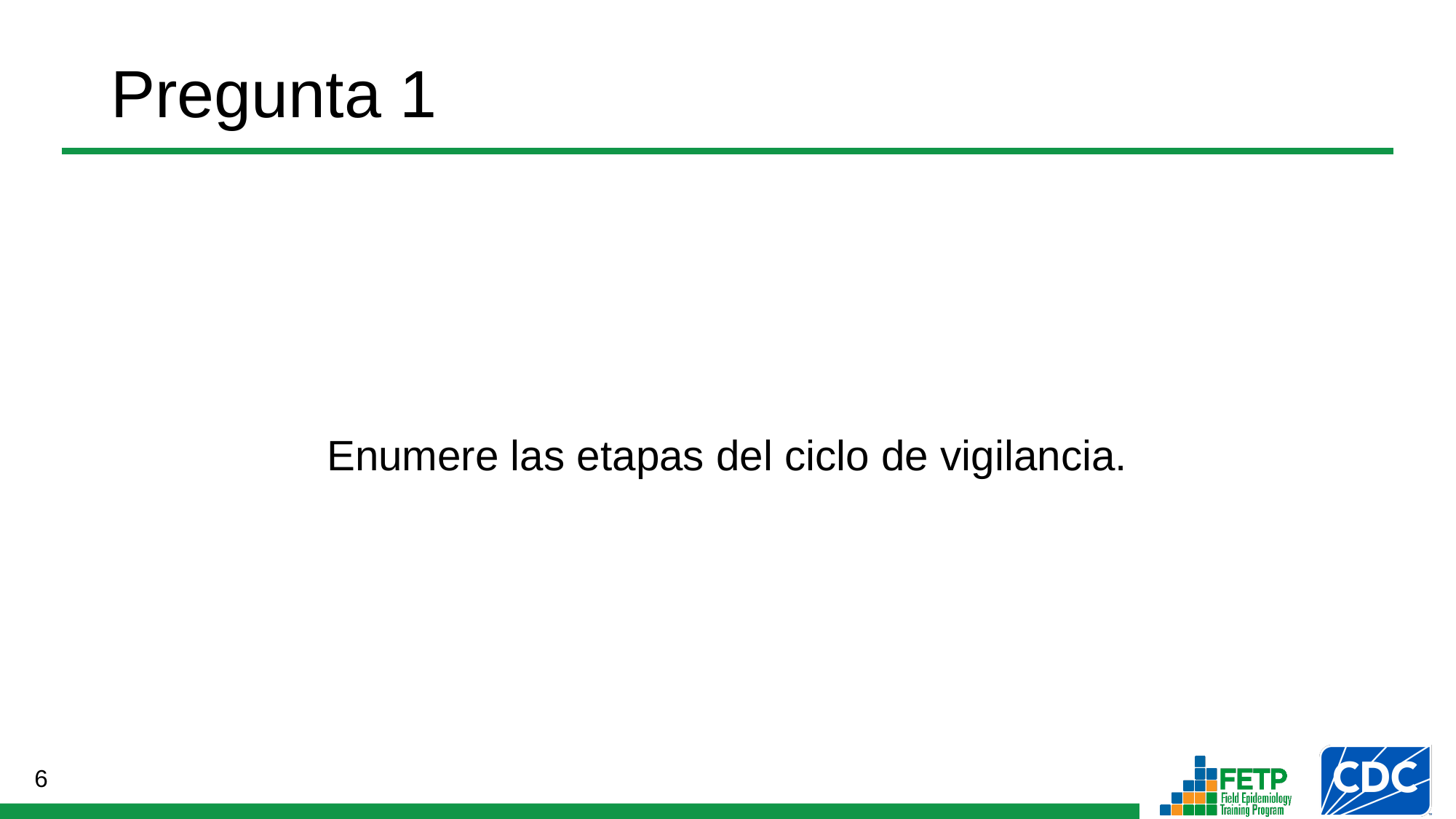

# Pregunta 1
Enumere las etapas del ciclo de vigilancia.